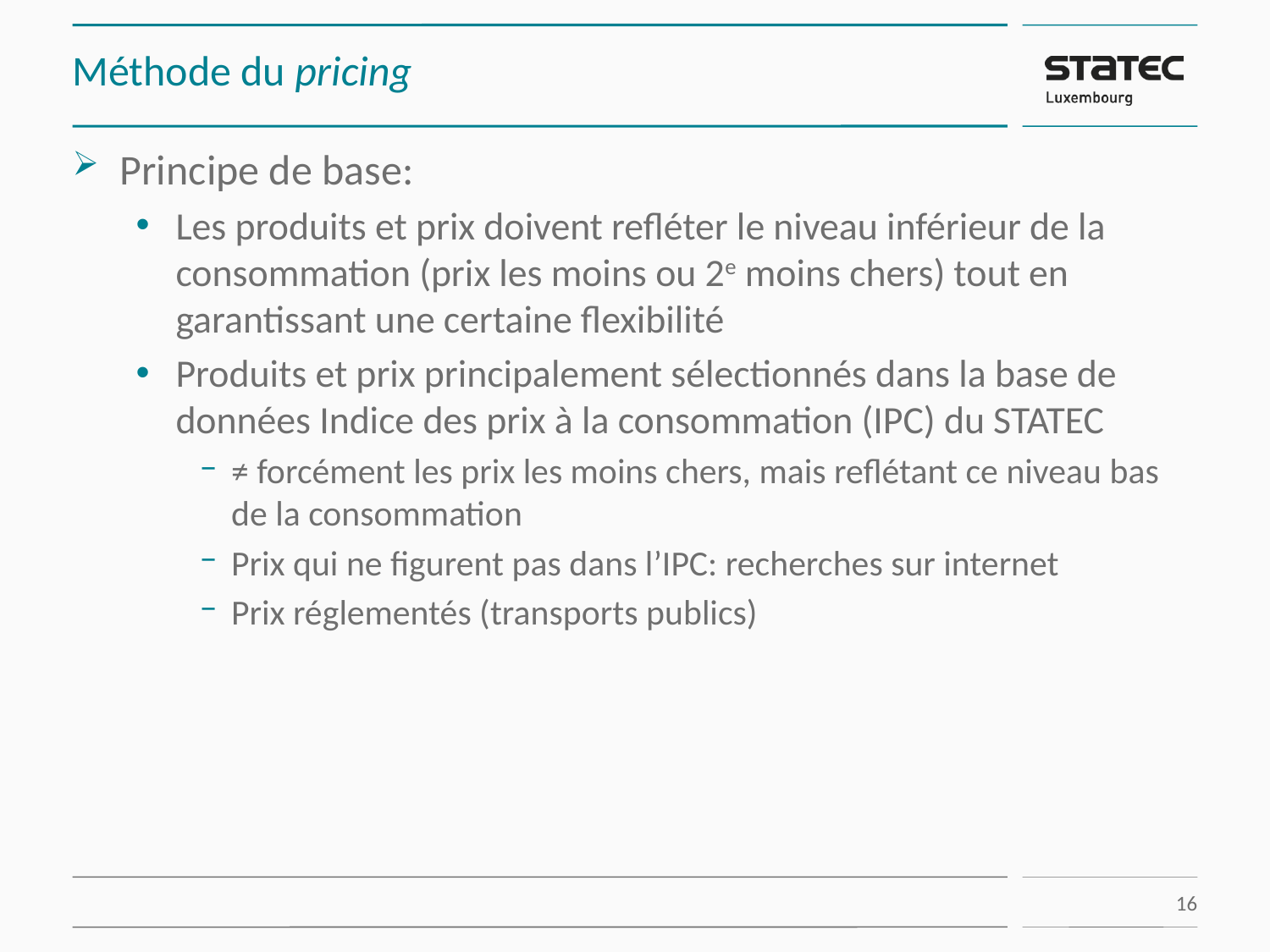

# Méthode du pricing
Principe de base:
Les produits et prix doivent refléter le niveau inférieur de la consommation (prix les moins ou 2e moins chers) tout en garantissant une certaine flexibilité
Produits et prix principalement sélectionnés dans la base de données Indice des prix à la consommation (IPC) du STATEC
≠ forcément les prix les moins chers, mais reflétant ce niveau bas de la consommation
Prix qui ne figurent pas dans l’IPC: recherches sur internet
Prix réglementés (transports publics)
16